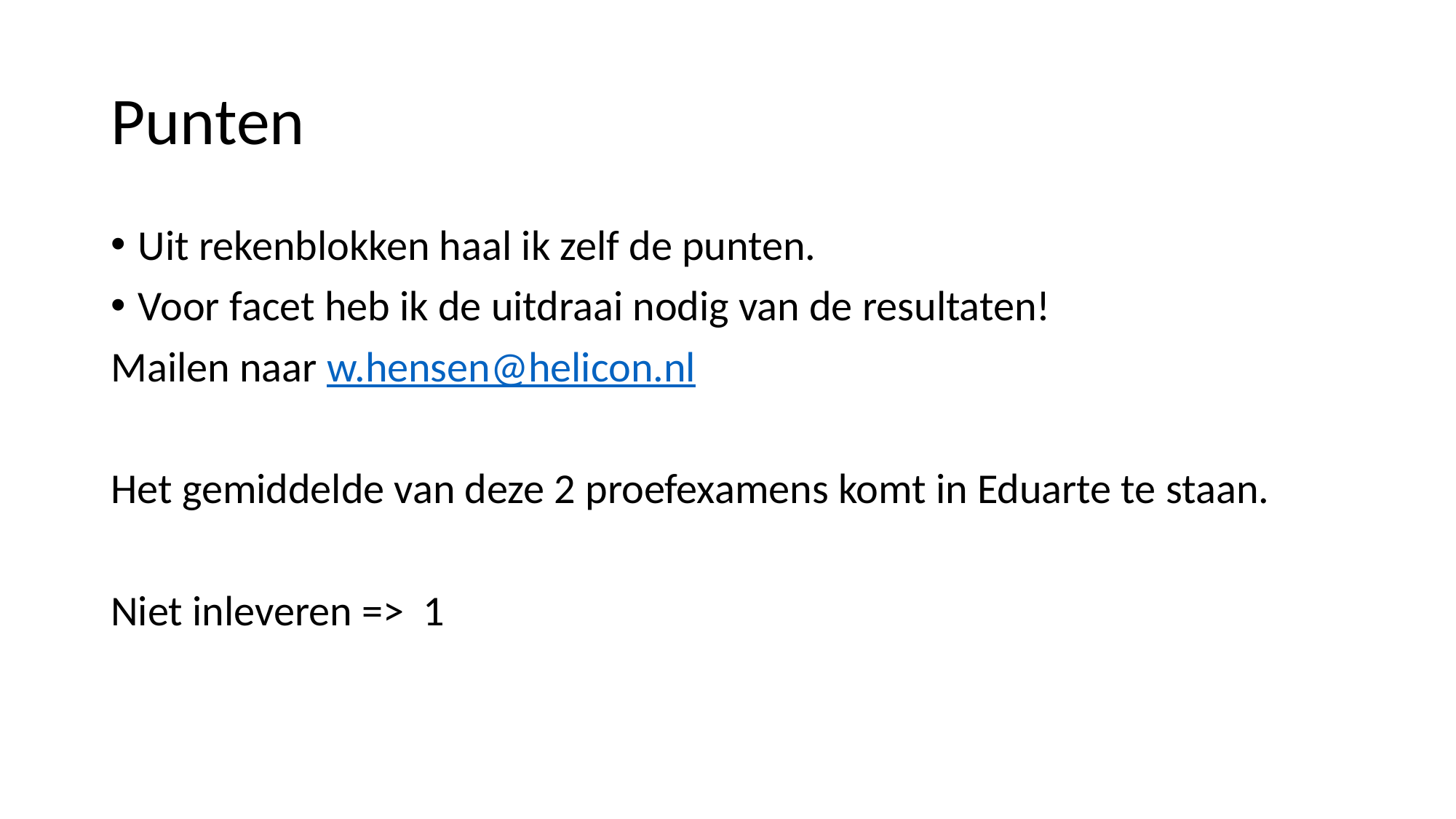

# Punten
Uit rekenblokken haal ik zelf de punten.
Voor facet heb ik de uitdraai nodig van de resultaten!
Mailen naar w.hensen@helicon.nl

Het gemiddelde van deze 2 proefexamens komt in Eduarte te staan.

Niet inleveren =>  1